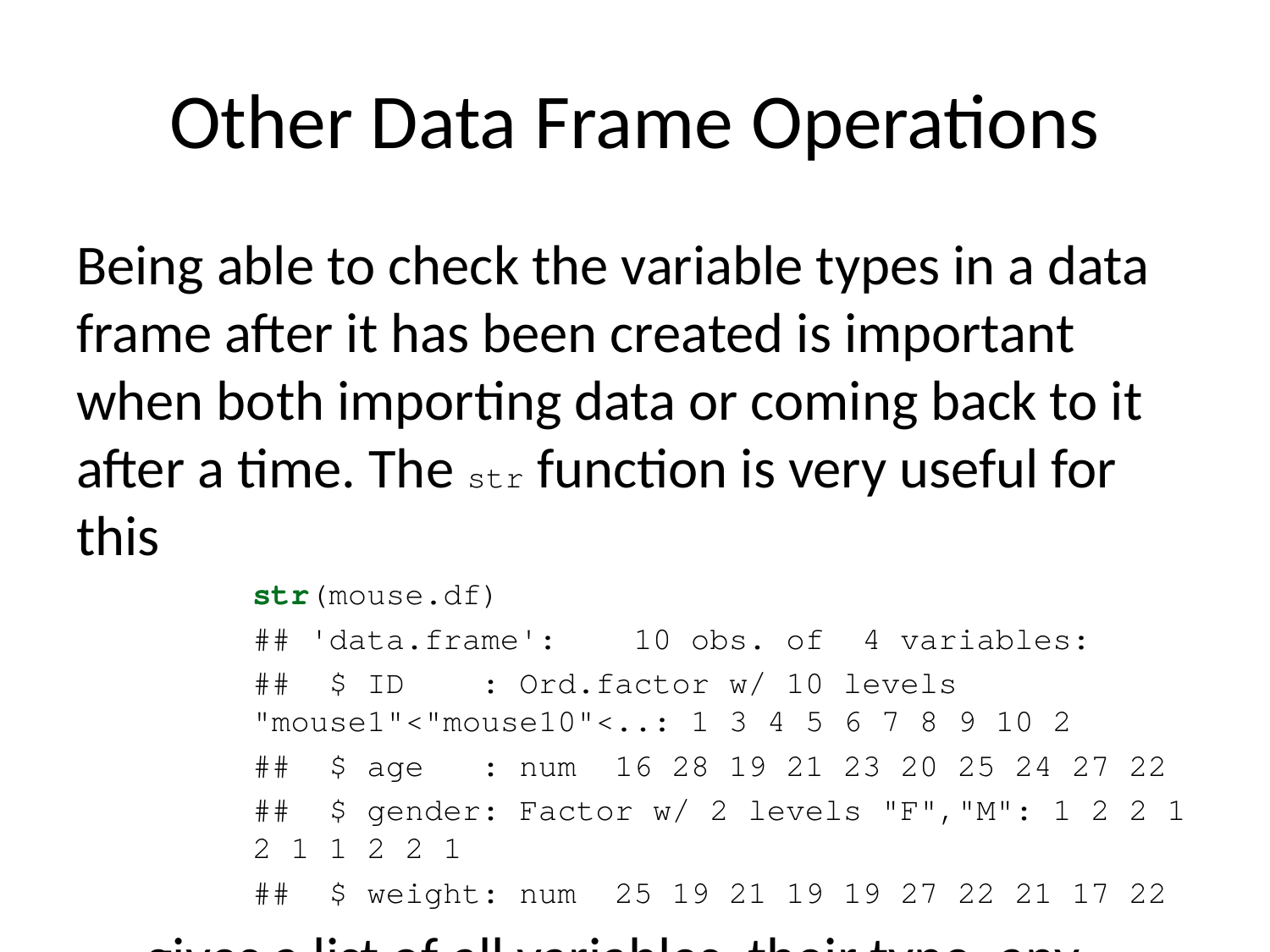

# Other Data Frame Operations
Being able to check the variable types in a data frame after it has been created is important when both importing data or coming back to it after a time. The str function is very useful for this
str(mouse.df)
## 'data.frame':    10 obs. of  4 variables:
##  $ ID    : Ord.factor w/ 10 levels "mouse1"<"mouse10"<..: 1 3 4 5 6 7 8 9 10 2
##  $ age   : num  16 28 19 21 23 20 25 24 27 22
##  $ gender: Factor w/ 2 levels "F","M": 1 2 2 1 2 1 1 2 2 1
##  $ weight: num  25 19 21 19 19 27 22 21 17 22
str gives a list of all variables, their type, any factor levels, and a small sample of the data.